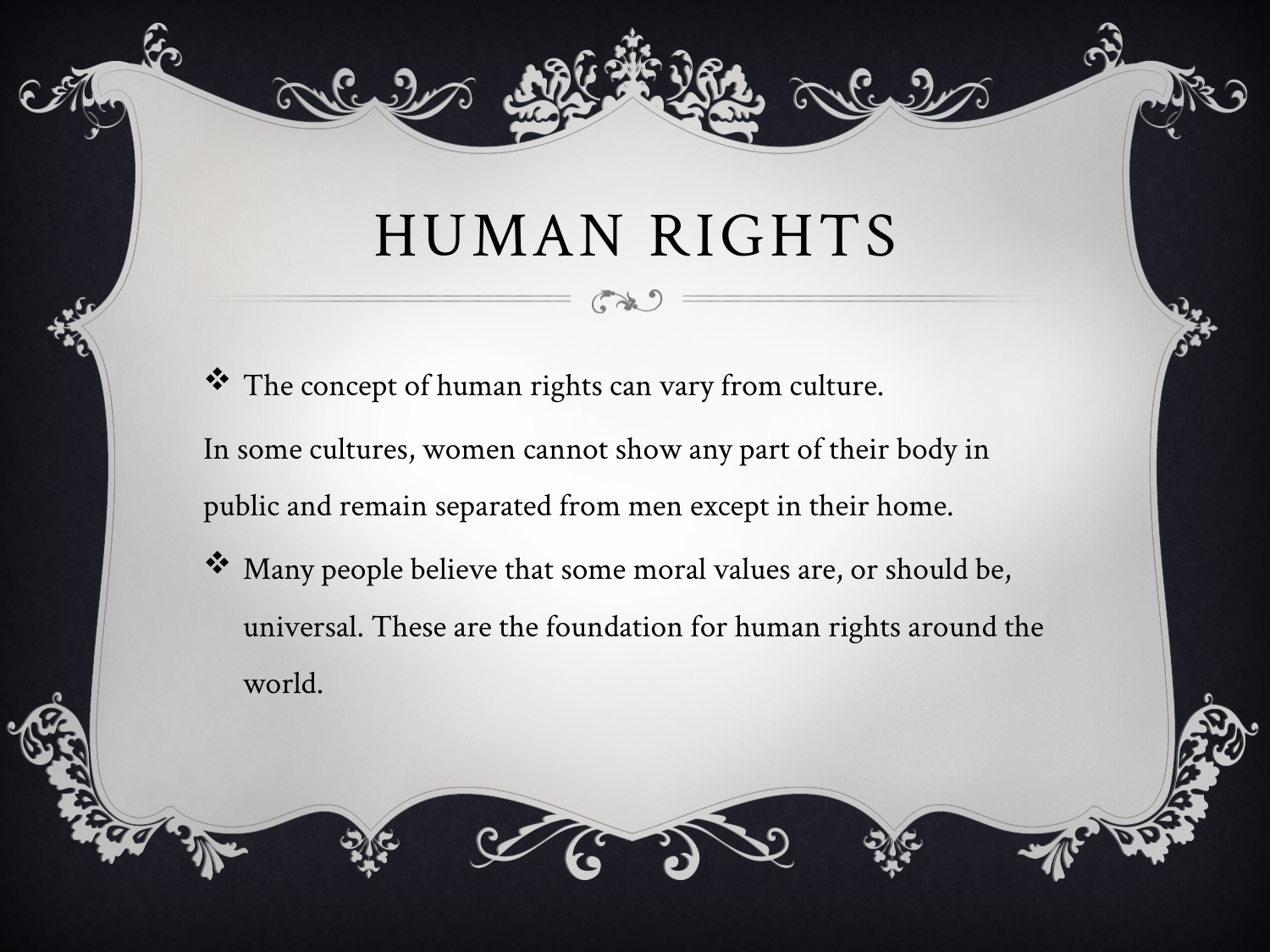

# Human rights
The concept of human rights can vary from culture.
In some cultures, women cannot show any part of their body in public and remain separated from men except in their home.
Many people believe that some moral values are, or should be, universal. These are the foundation for human rights around the world.